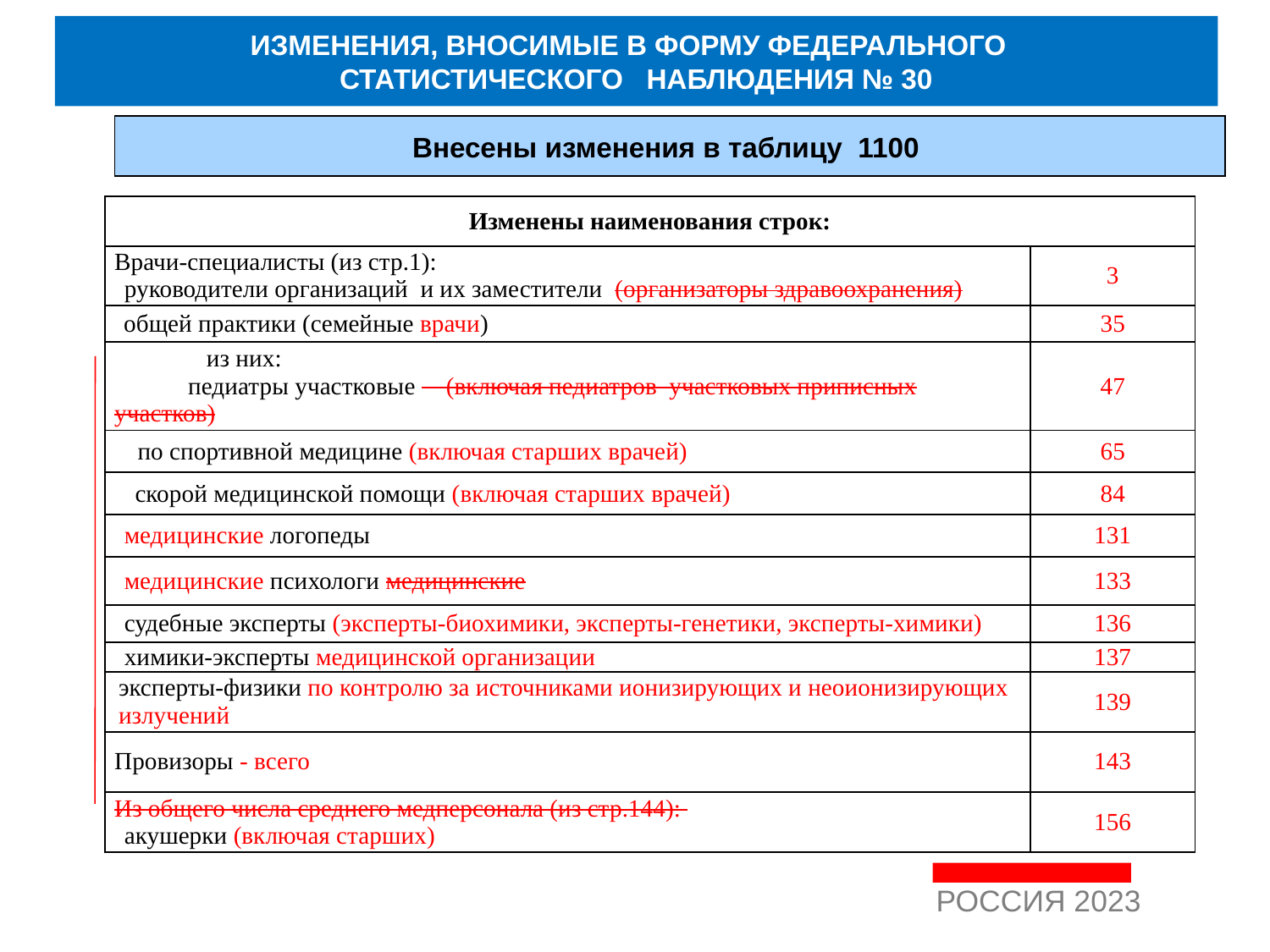

ИЗМЕНЕНИЯ, ВНОСИМЫЕ В ФОРМУ ФЕДЕРАЛЬНОГО
СТАТИСТИЧЕСКОГО   НАБЛЮДЕНИЯ № 30
Внесены изменения в таблицу  1100

| Изменены наименования строк: |  |
| --- | --- |
| Врачи-специалисты (из стр.1): руководители организаций и их заместители (организаторы здравоохранения) | 3 |
| общей практики (семейные врачи) | 35 |
| из них: педиатры участковые (включая педиатров участковых приписных участков) | 47 |
| по спортивной медицине (включая старших врачей) | 65 |
| скорой медицинской помощи (включая старших врачей) | 84 |
| медицинские логопеды | 131 |
| медицинские психологи медицинские | 133 |
| судебные эксперты (эксперты-биохимики, эксперты-генетики, эксперты-химики) | 136 |
| химики-эксперты медицинской организации | 137 |
| эксперты-физики по контролю за источниками ионизирующих и неоионизирующих излучений | 139 |
| Провизоры - всего | 143 |
| Из общего числа среднего медперсонала (из стр.144): акушерки (включая старших) | 156 |

РОССИЯ 2023